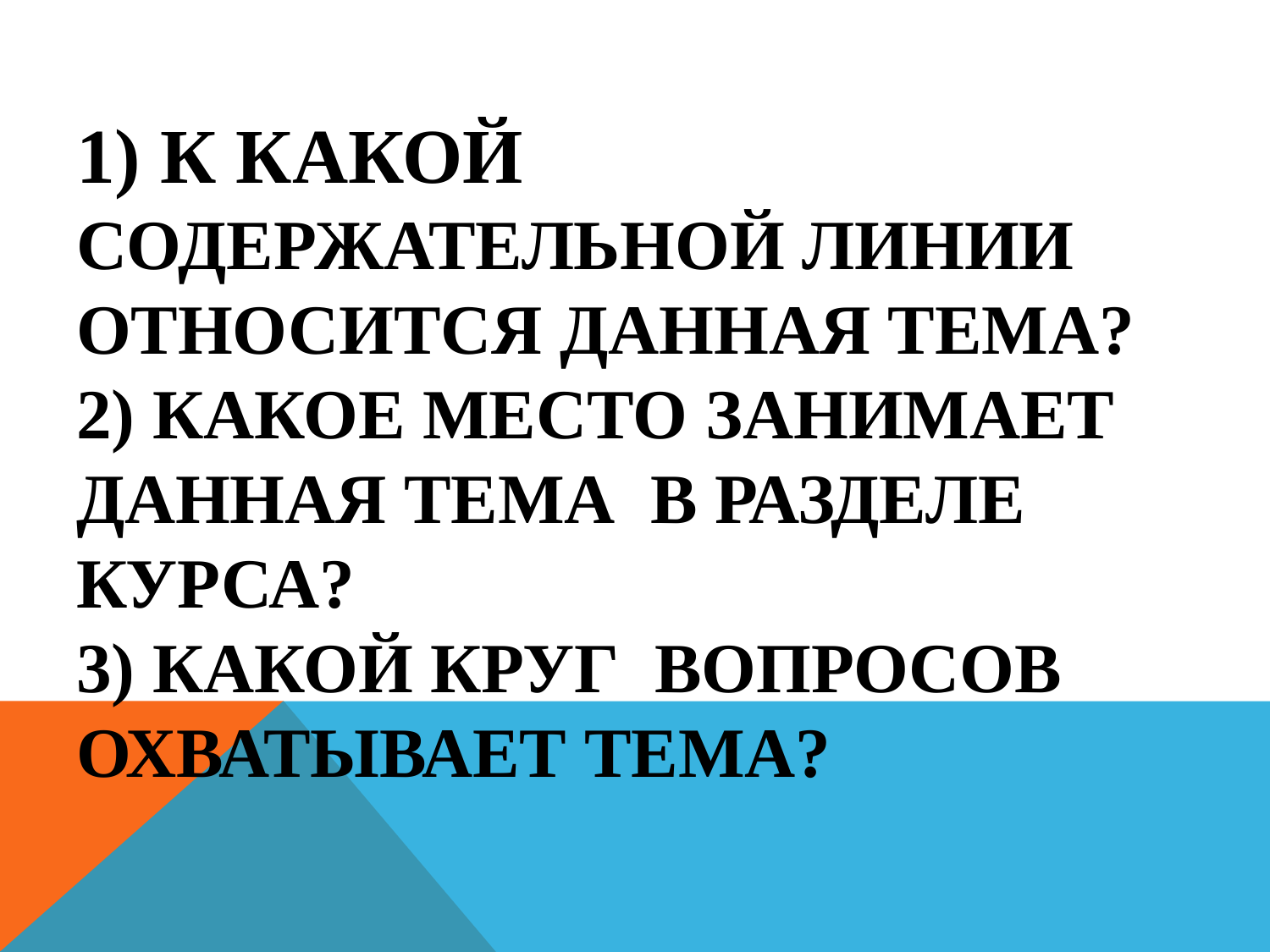

# 1) к какой содержательной линии относится данная тема? 2) Какое место занимает данная тема  в разделе курса? 3) какой круг  вопросов охватывает тема?